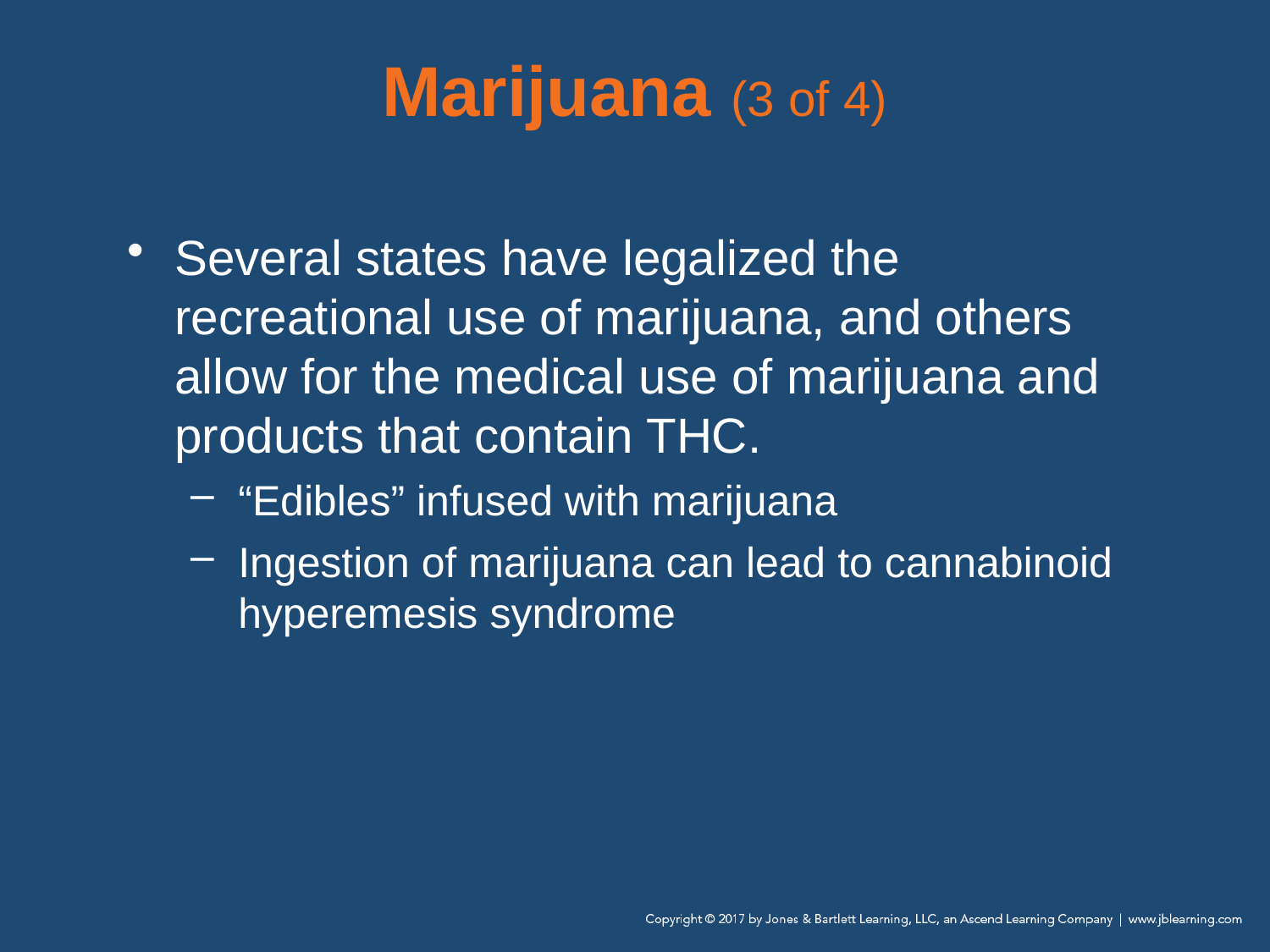

# Marijuana (3 of 4)
Several states have legalized the recreational use of marijuana, and others allow for the medical use of marijuana and products that contain THC.
“Edibles” infused with marijuana
Ingestion of marijuana can lead to cannabinoid hyperemesis syndrome